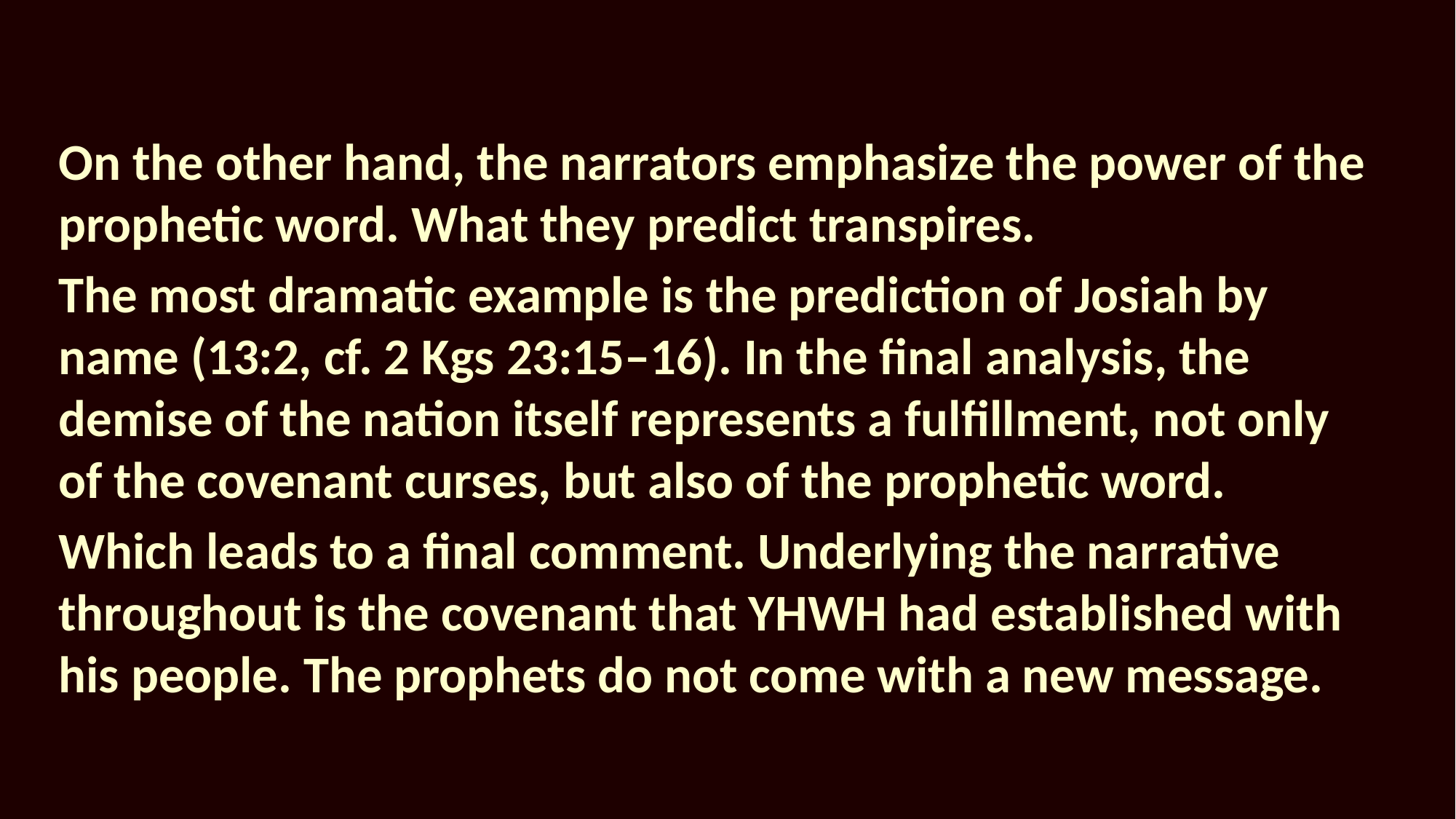

On the other hand, the narrators emphasize the power of the prophetic word. What they predict transpires.
The most dramatic example is the prediction of Josiah by name (13:2, cf. 2 Kgs 23:15–16). In the final analysis, the demise of the nation itself represents a fulfillment, not only of the covenant curses, but also of the prophetic word.
Which leads to a final comment. Underlying the narrative throughout is the covenant that YHWH had established with his people. The prophets do not come with a new message.